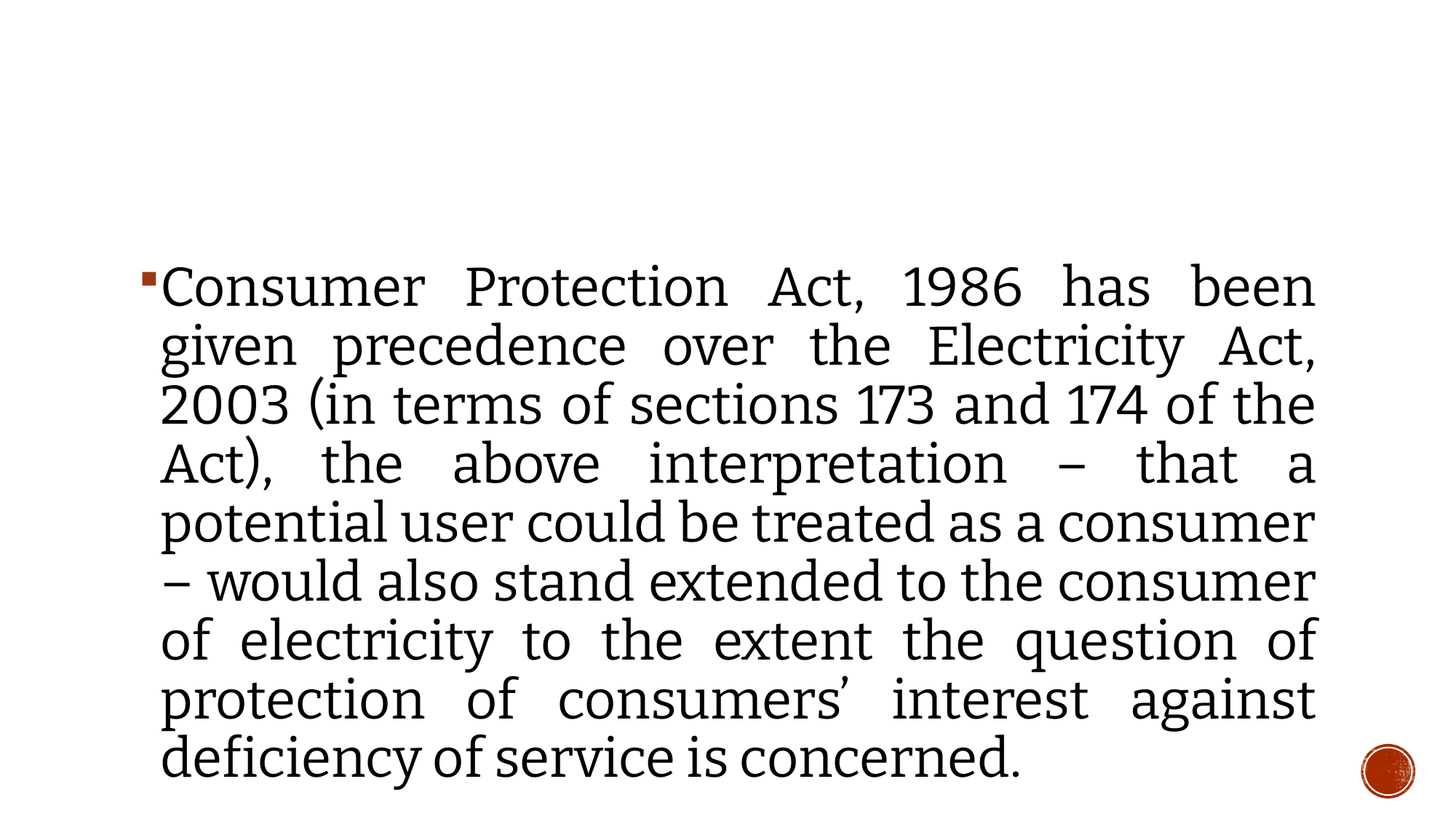

#
Consumer Protection Act, 1986 has been given precedence over the Electricity Act, 2003 (in terms of sections 173 and 174 of the Act), the above interpretation – that a potential user could be treated as a consumer – would also stand extended to the consumer of electricity to the extent the question of protection of consumers’ interest against deficiency of service is concerned.